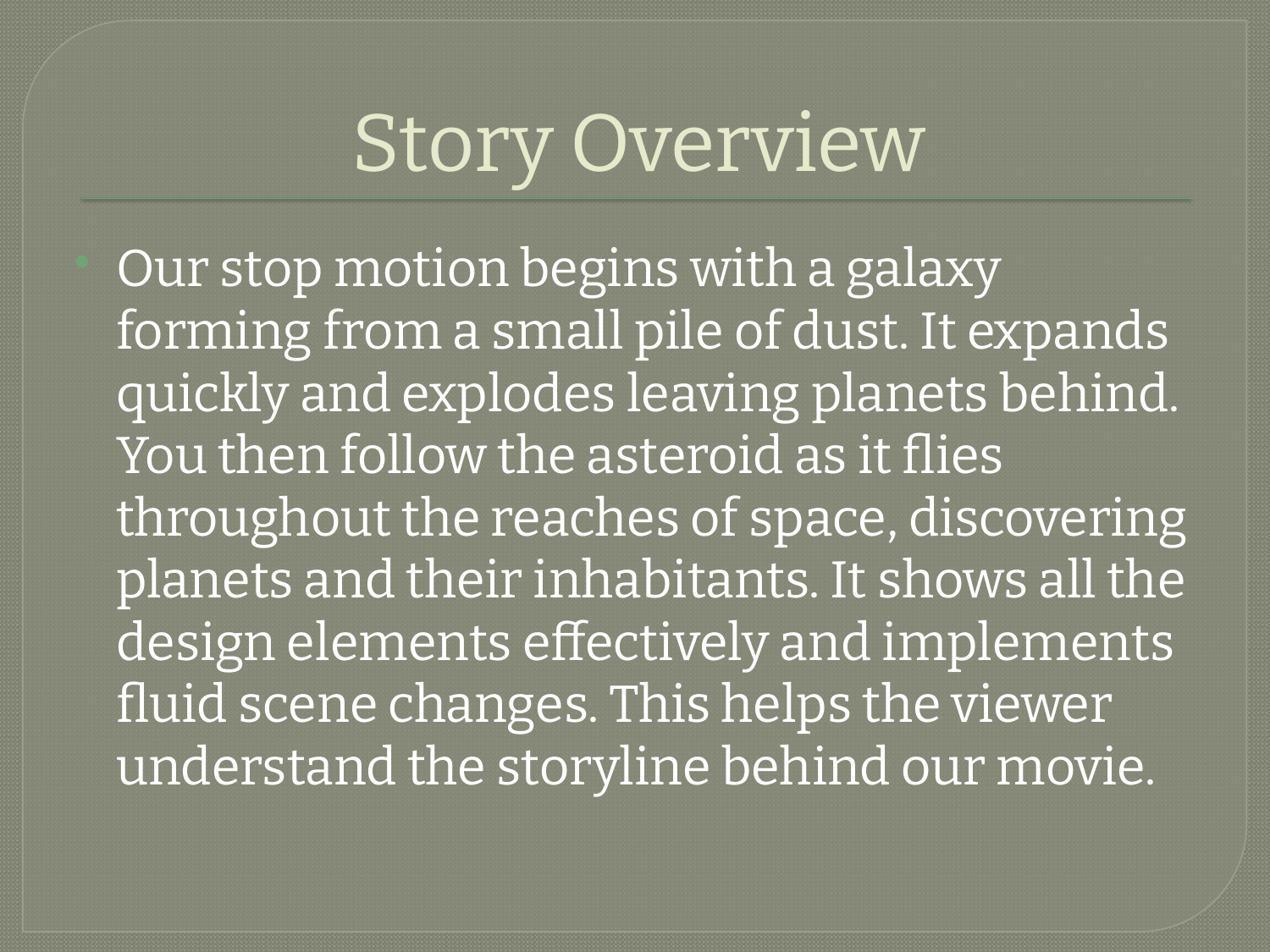

# Story Overview
Our stop motion begins with a galaxy forming from a small pile of dust. It expands quickly and explodes leaving planets behind. You then follow the asteroid as it flies throughout the reaches of space, discovering planets and their inhabitants. It shows all the design elements effectively and implements fluid scene changes. This helps the viewer understand the storyline behind our movie.